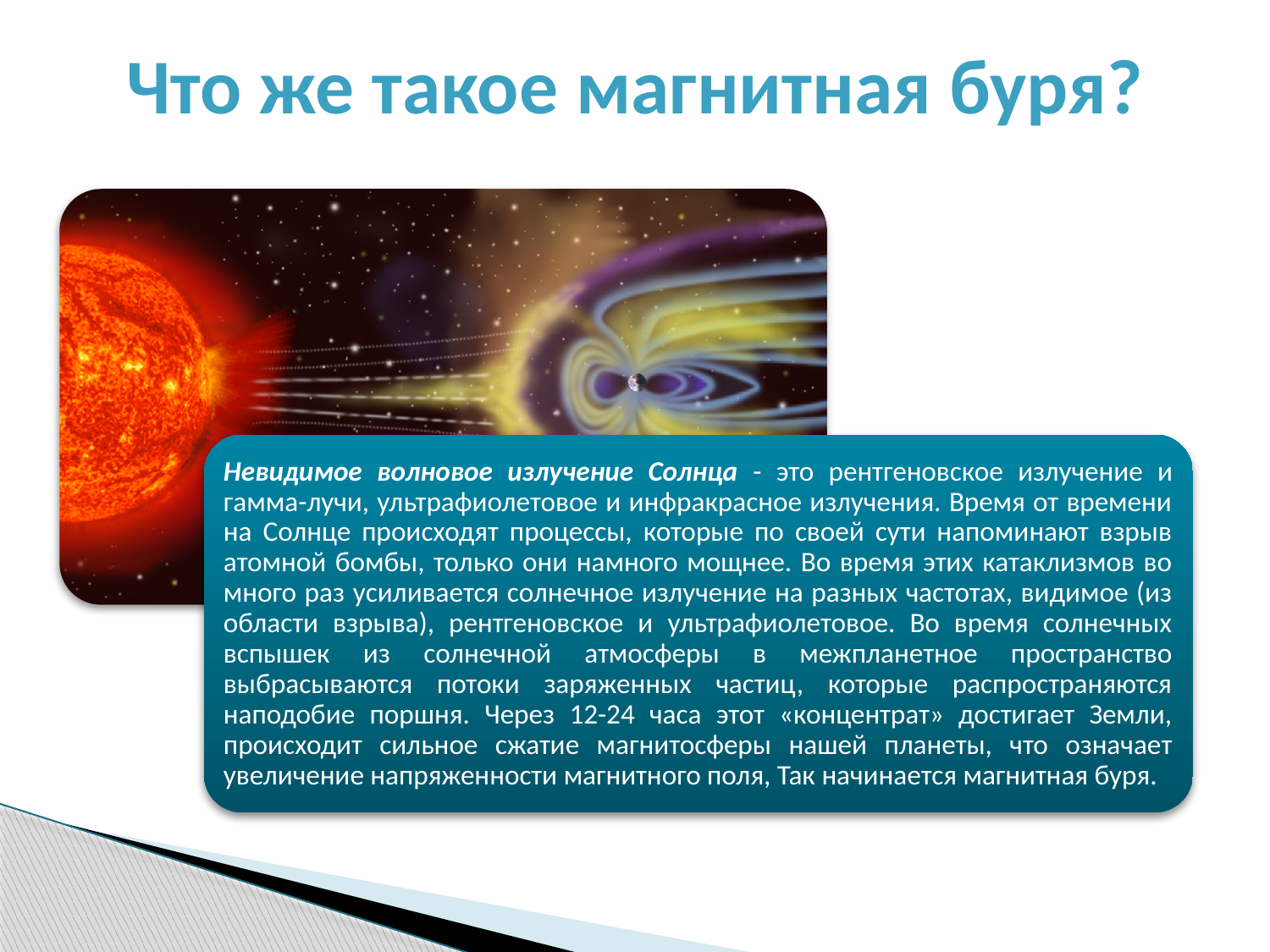

Что же такое магнитная буря?
Невидимое волновое излучение Солнца - это рентгеновское излучение и гамма-лучи, ультрафиолетовое и инфракрасное излучения. Время от времени на Солнце происходят процессы, которые по своей сути напоминают взрыв атомной бомбы, только они намного мощнее. Во время этих катаклизмов во много раз усиливается солнечное излучение на разных частотах, видимое (из области взрыва), рентгеновское и ультрафиолетовое. Во время солнечных вспышек из солнечной атмосферы в межпланетное пространство выбрасываются потоки заряженных частиц, которые распространяются наподобие поршня. Через 12-24 часа этот «концентрат» достигает Земли, происходит сильное сжатие магнитосферы нашей планеты, что означает увеличение напряженности магнитного поля, Так начинается магнитная буря.